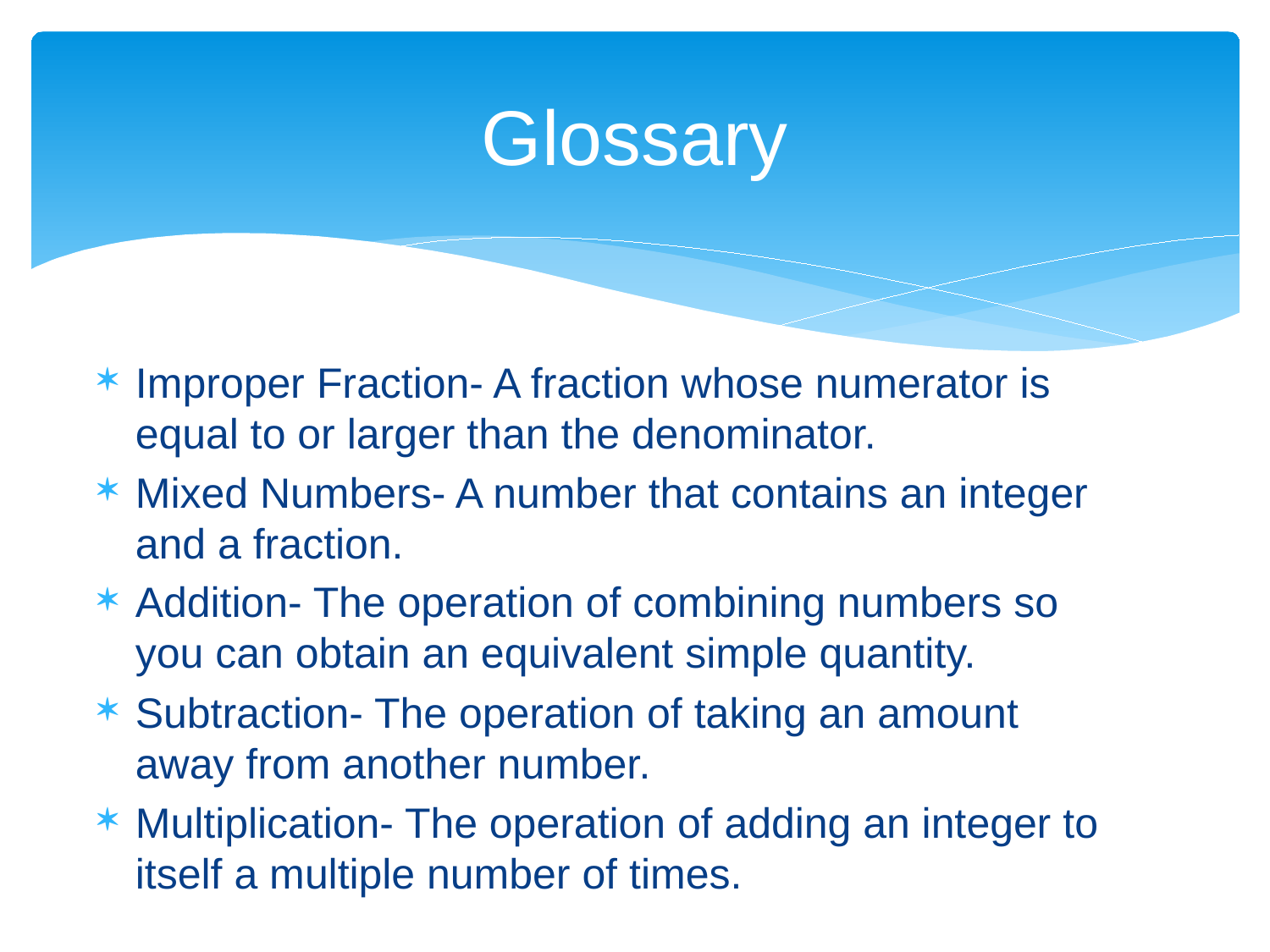

# Glossary
Improper Fraction- A fraction whose numerator is equal to or larger than the denominator.
Mixed Numbers- A number that contains an integer and a fraction.
Addition- The operation of combining numbers so you can obtain an equivalent simple quantity.
Subtraction- The operation of taking an amount away from another number.
Multiplication- The operation of adding an integer to itself a multiple number of times.